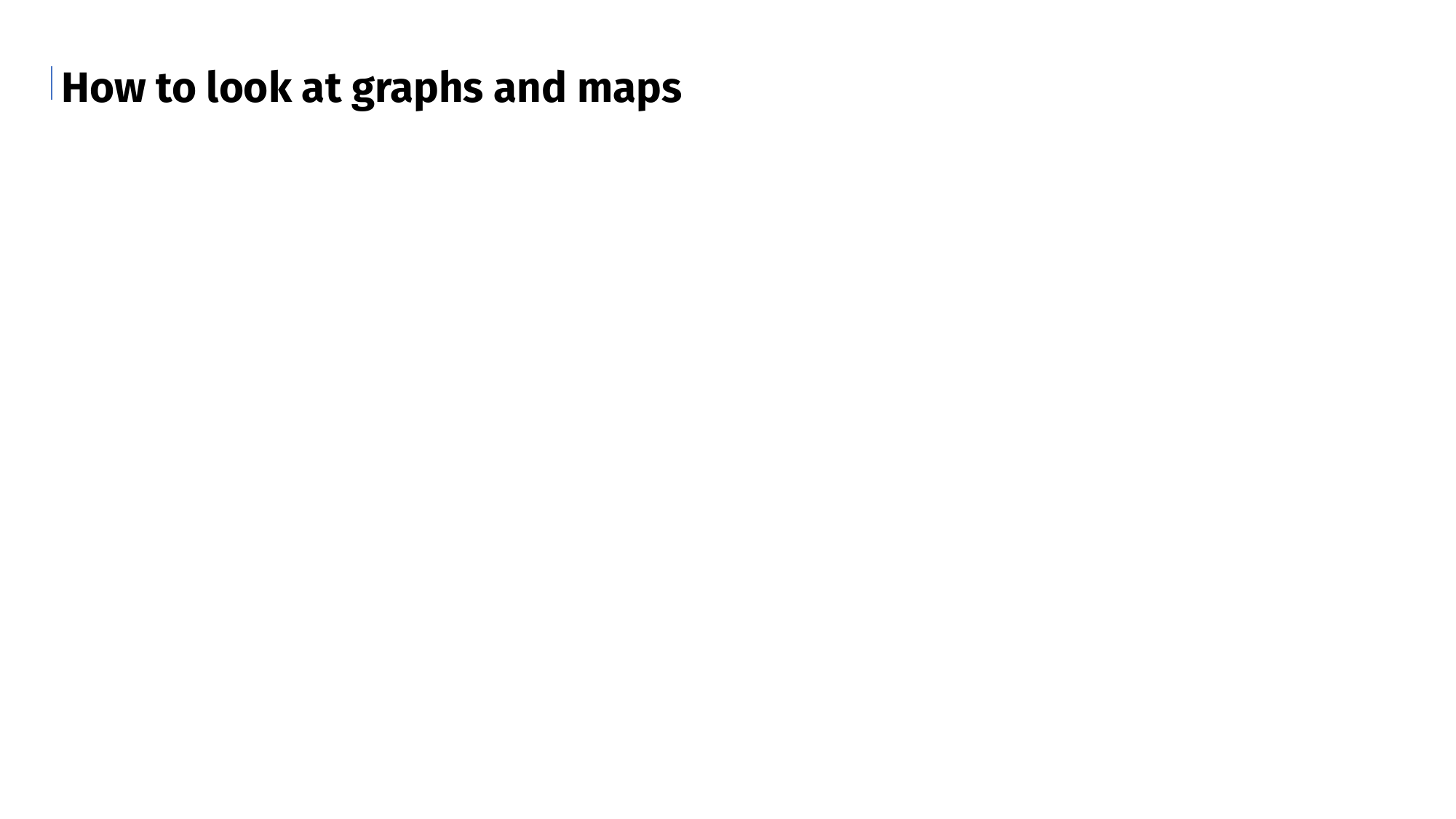

How to look at graphs and maps

Graph: look at the labels of the axis, their units, and the legend
Map: look at the title, the legend, and other available information (if any)